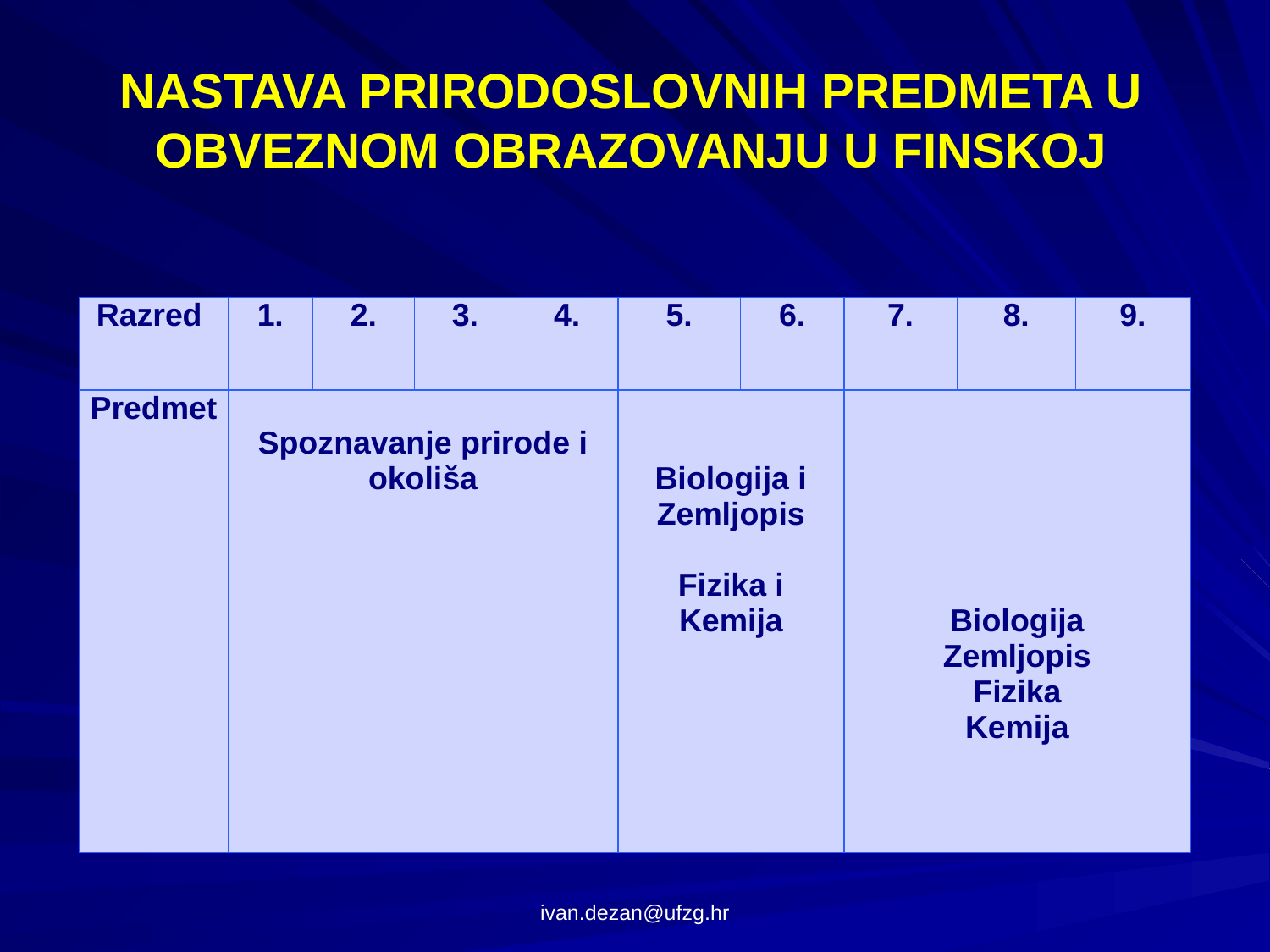

# NASTAVA PRIRODOSLOVNIH PREDMETA U OBVEZNOM OBRAZOVANJU U FINSKOJ
| Razred | 1. | 2. | 3. | 4. | 5. | 6. | 7. | 8. | 9. |
| --- | --- | --- | --- | --- | --- | --- | --- | --- | --- |
| Predmet | Spoznavanje prirode i okoliša |  |  |  | Biologija i Zemljopis Fizika i Kemija |  | Biologija Zemljopis Fizika Kemija |  |  |
ivan.dezan@ufzg.hr